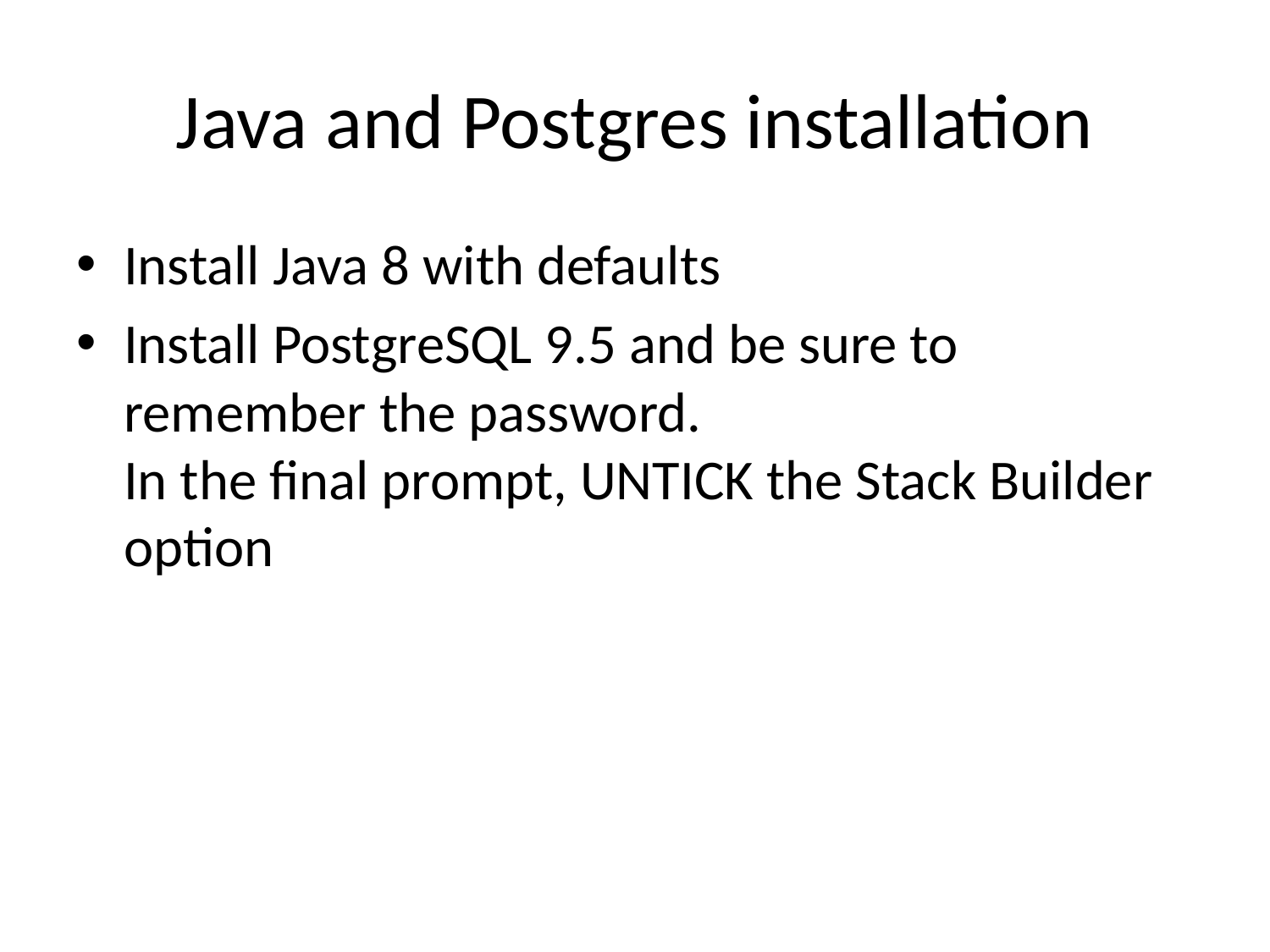

# Java and Postgres installation
Install Java 8 with defaults
Install PostgreSQL 9.5 and be sure to remember the password.
In the final prompt, UNTICK the Stack Builder option